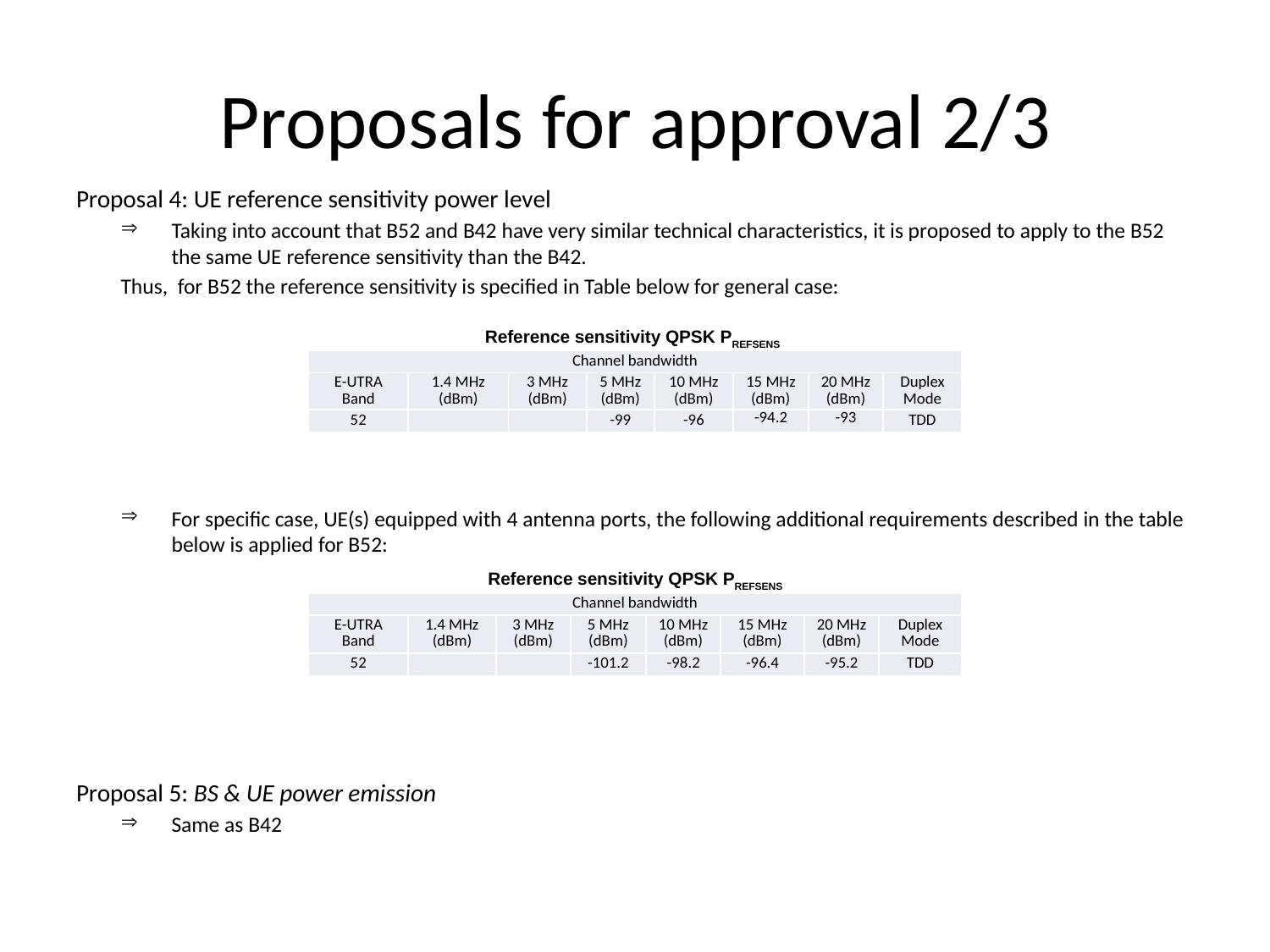

# Proposals for approval 2/3
Proposal 4: UE reference sensitivity power level
Taking into account that B52 and B42 have very similar technical characteristics, it is proposed to apply to the B52 the same UE reference sensitivity than the B42.
Thus,  for B52 the reference sensitivity is specified in Table below for general case:

For specific case, UE(s) equipped with 4 antenna ports, the following additional requirements described in the table below is applied for B52:

Proposal 5: BS & UE power emission
Same as B42

Reference sensitivity QPSK PREFSENS
| Channel bandwidth |  |  |  |  |  |  |  |
| --- | --- | --- | --- | --- | --- | --- | --- |
| E-UTRA Band | 1.4 MHz (dBm) | 3 MHz (dBm) | 5 MHz (dBm) | 10 MHz (dBm) | 15 MHz (dBm) | 20 MHz (dBm) | Duplex Mode |
| 52 |  |  | -99 | -96 | -94.2 | -93 | TDD |
Reference sensitivity QPSK PREFSENS
| Channel bandwidth |  |  |  |  |  |  |  |
| --- | --- | --- | --- | --- | --- | --- | --- |
| E-UTRA Band | 1.4 MHz (dBm) | 3 MHz (dBm) | 5 MHz (dBm) | 10 MHz (dBm) | 15 MHz (dBm) | 20 MHz (dBm) | Duplex Mode |
| 52 |  |  | -101.2 | -98.2 | -96.4 | -95.2 | TDD |